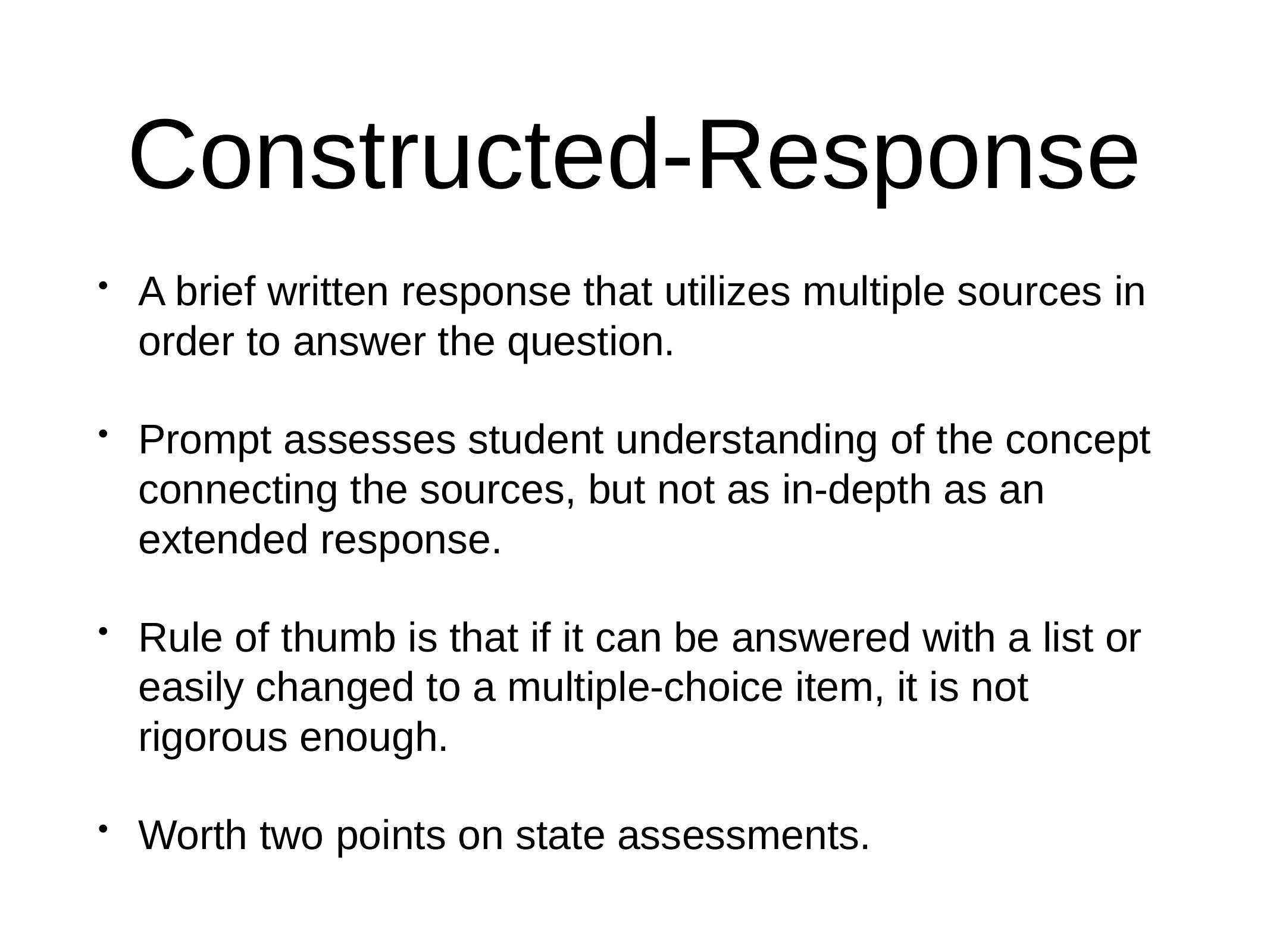

# Constructed-Response
A brief written response that utilizes multiple sources in order to answer the question.
Prompt assesses student understanding of the concept connecting the sources, but not as in-depth as an extended response.
Rule of thumb is that if it can be answered with a list or easily changed to a multiple-choice item, it is not rigorous enough.
Worth two points on state assessments.